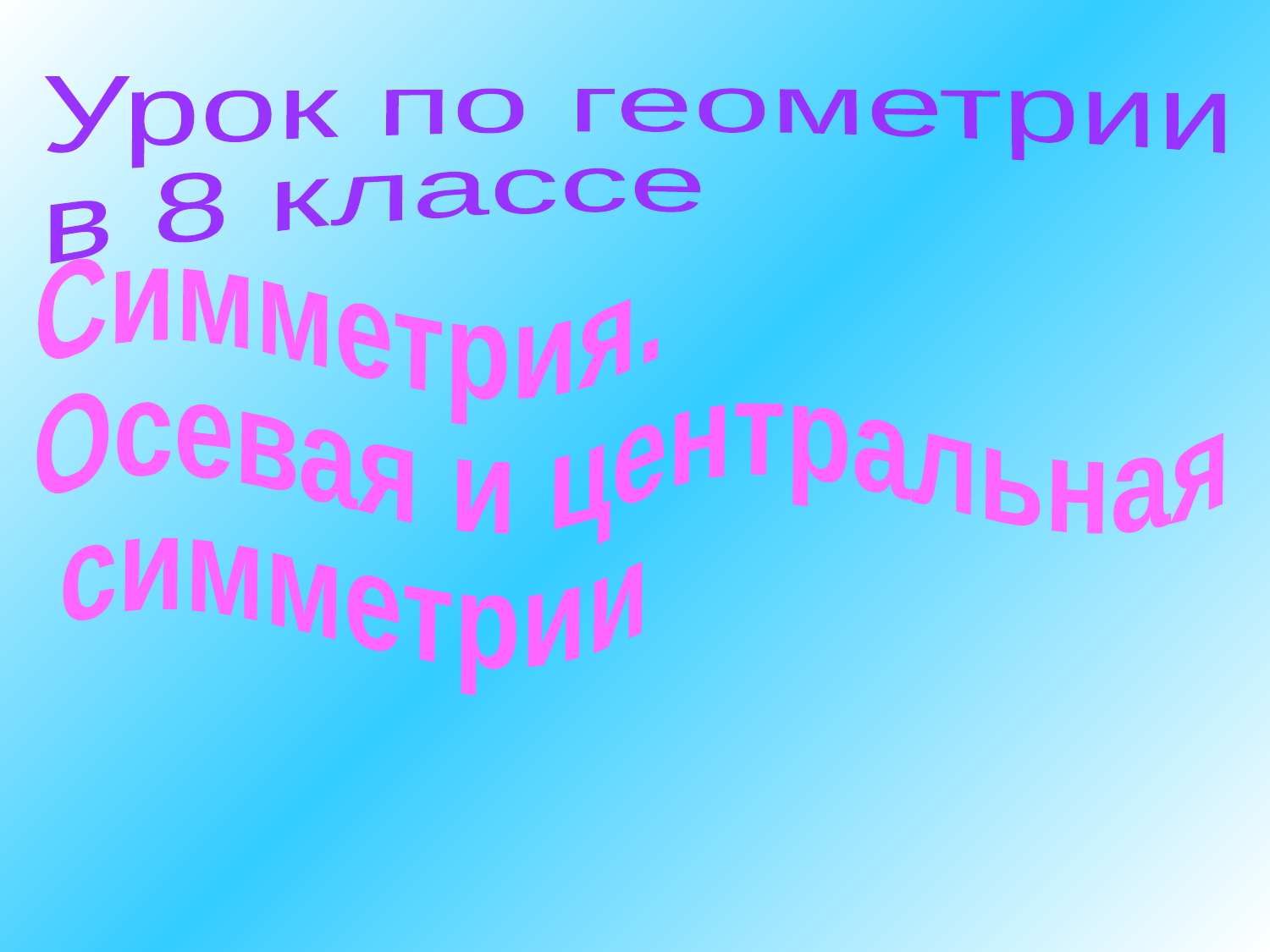

Урок по геометрии
в 8 классе
Симметрия.
Осевая и центральная
 симметрии